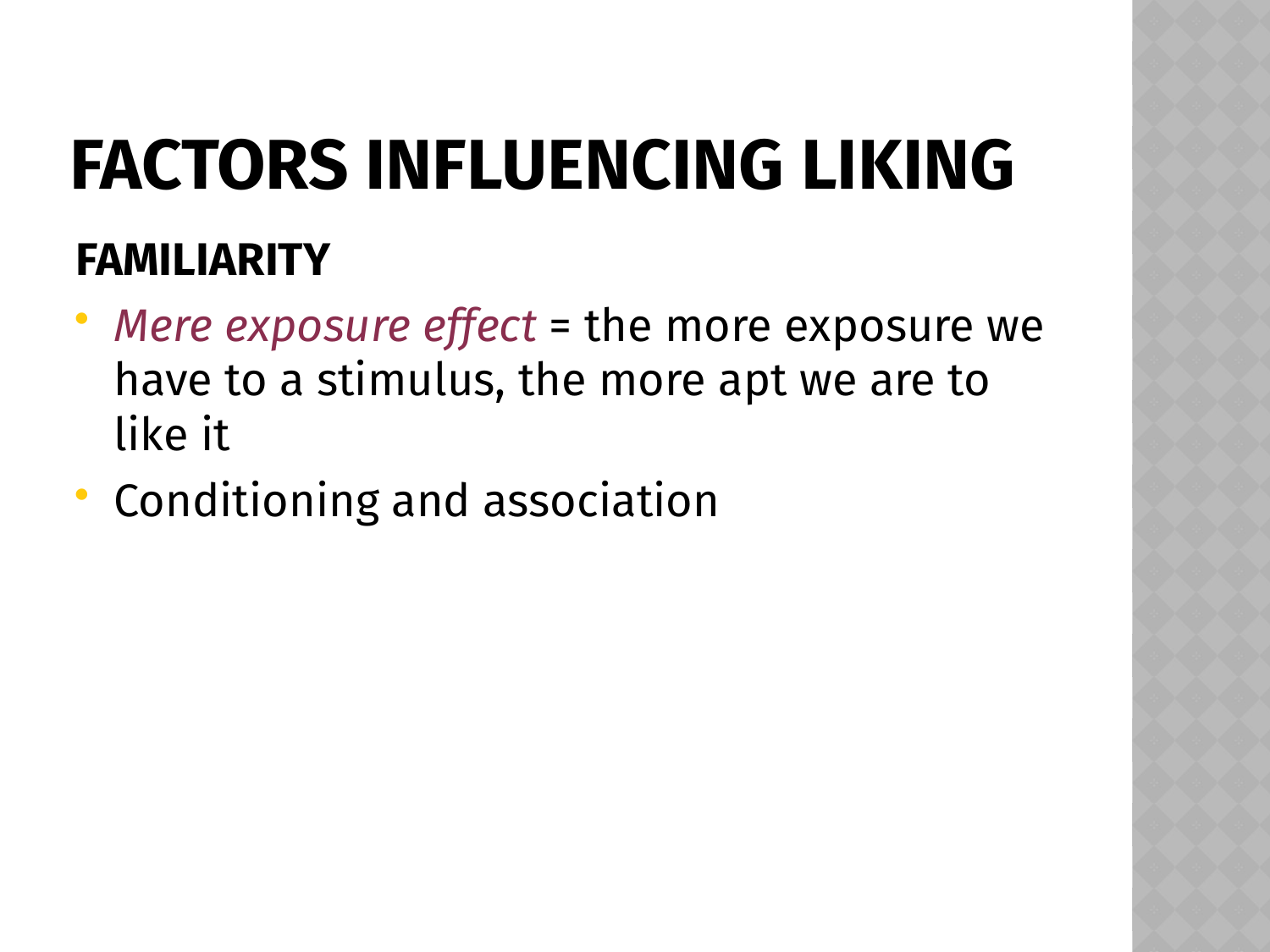

# Factors influencing liking
FAMILIARITY
Mere exposure effect = the more exposure we have to a stimulus, the more apt we are to like it
Conditioning and association